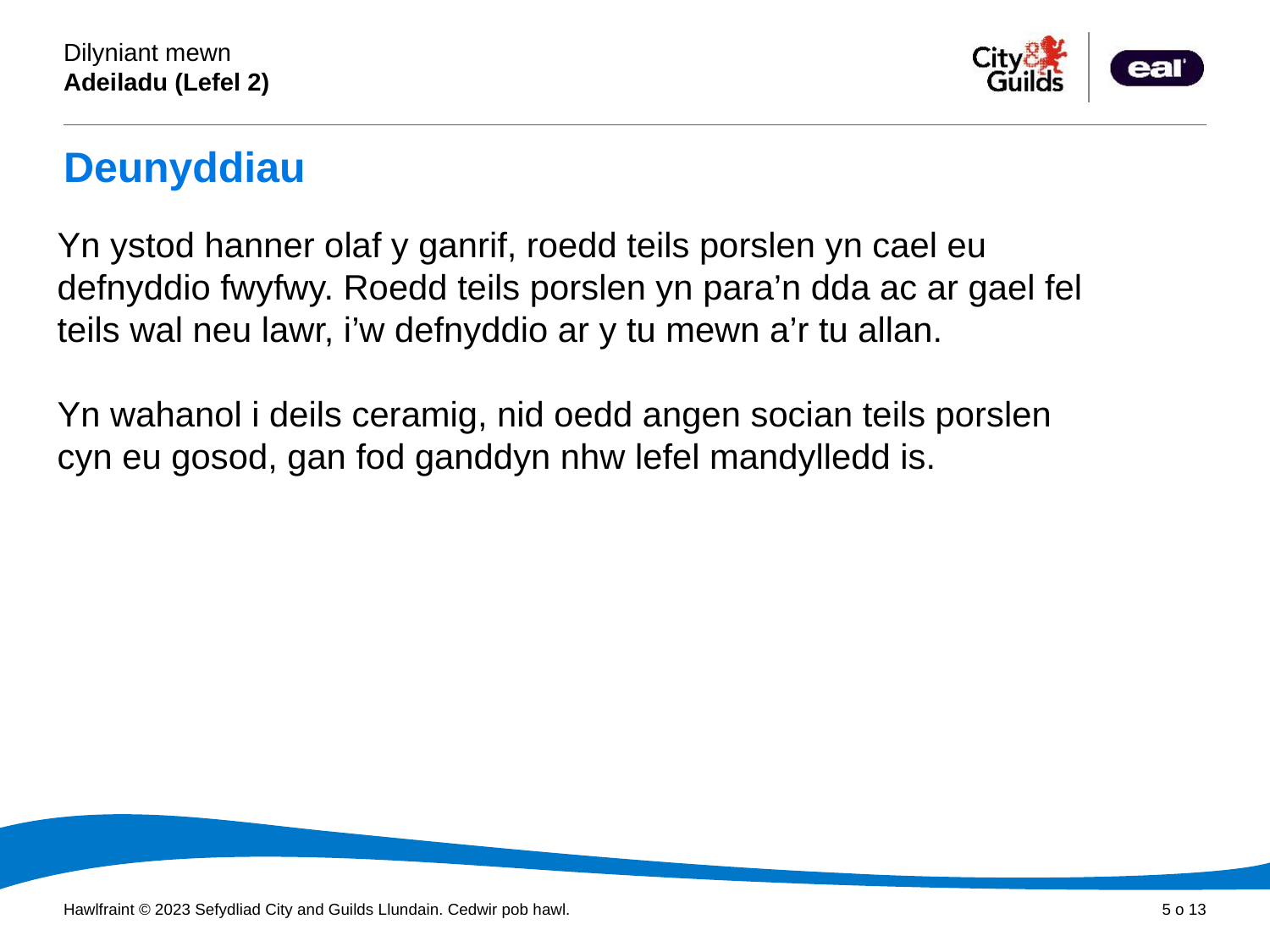

# Deunyddiau
Yn ystod hanner olaf y ganrif, roedd teils porslen yn cael eu defnyddio fwyfwy. Roedd teils porslen yn para’n dda ac ar gael fel teils wal neu lawr, i’w defnyddio ar y tu mewn a’r tu allan.

Yn wahanol i deils ceramig, nid oedd angen socian teils porslen cyn eu gosod, gan fod ganddyn nhw lefel mandylledd is.